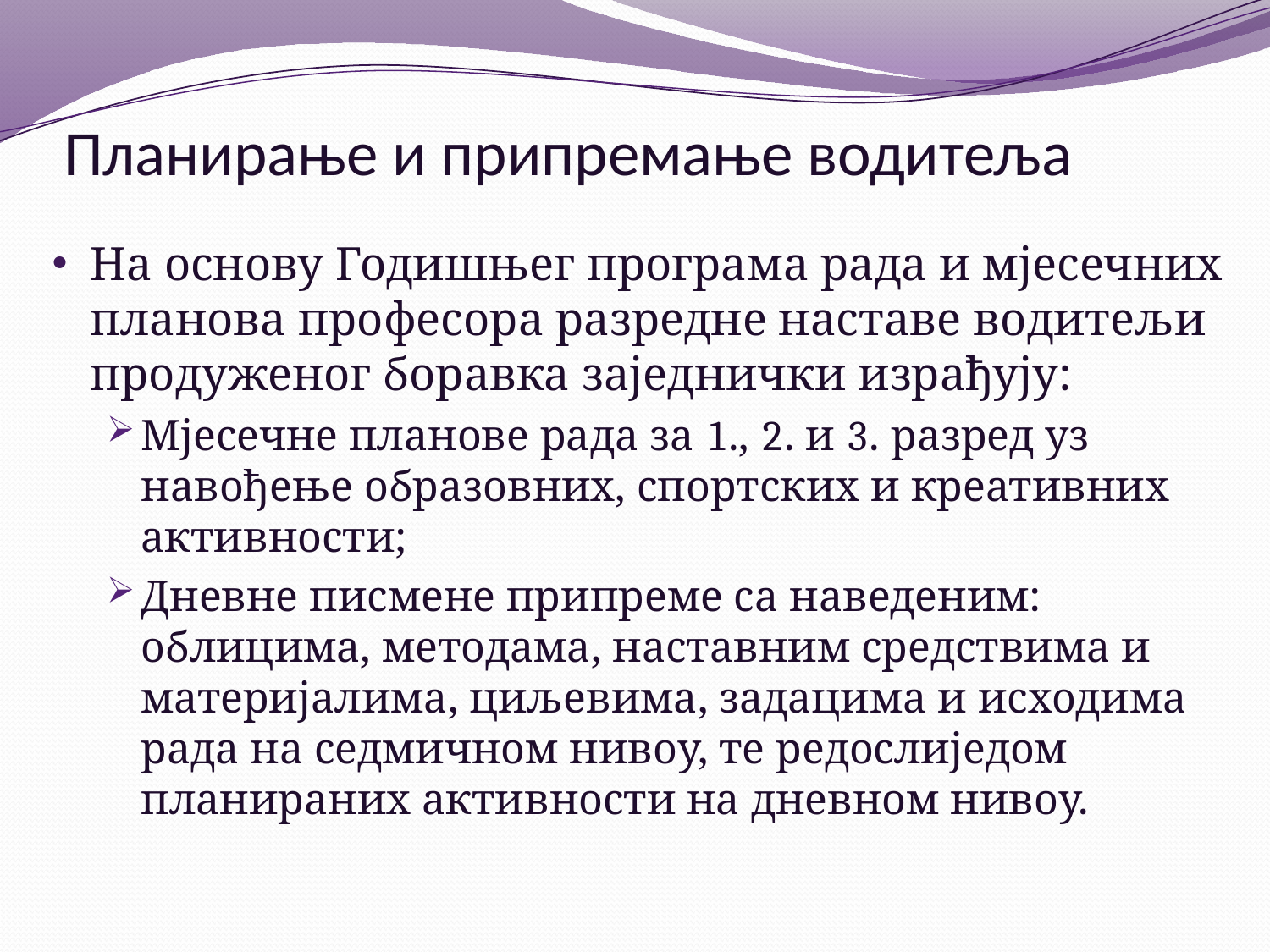

# Планирање и припремање водитеља
На основу Годишњег програма рада и мјесечних планова професора разредне наставе водитељи продуженог боравка заједнички израђују:
Мјесечне планове рада за 1., 2. и 3. разред уз навођење образовних, спортских и креативних активности;
Дневне писмене припреме са наведеним: облицима, методама, наставним средствима и материјалима, циљевима, задацима и исходима рада на седмичном нивоу, те редослиједом планираних активности на дневном нивоу.